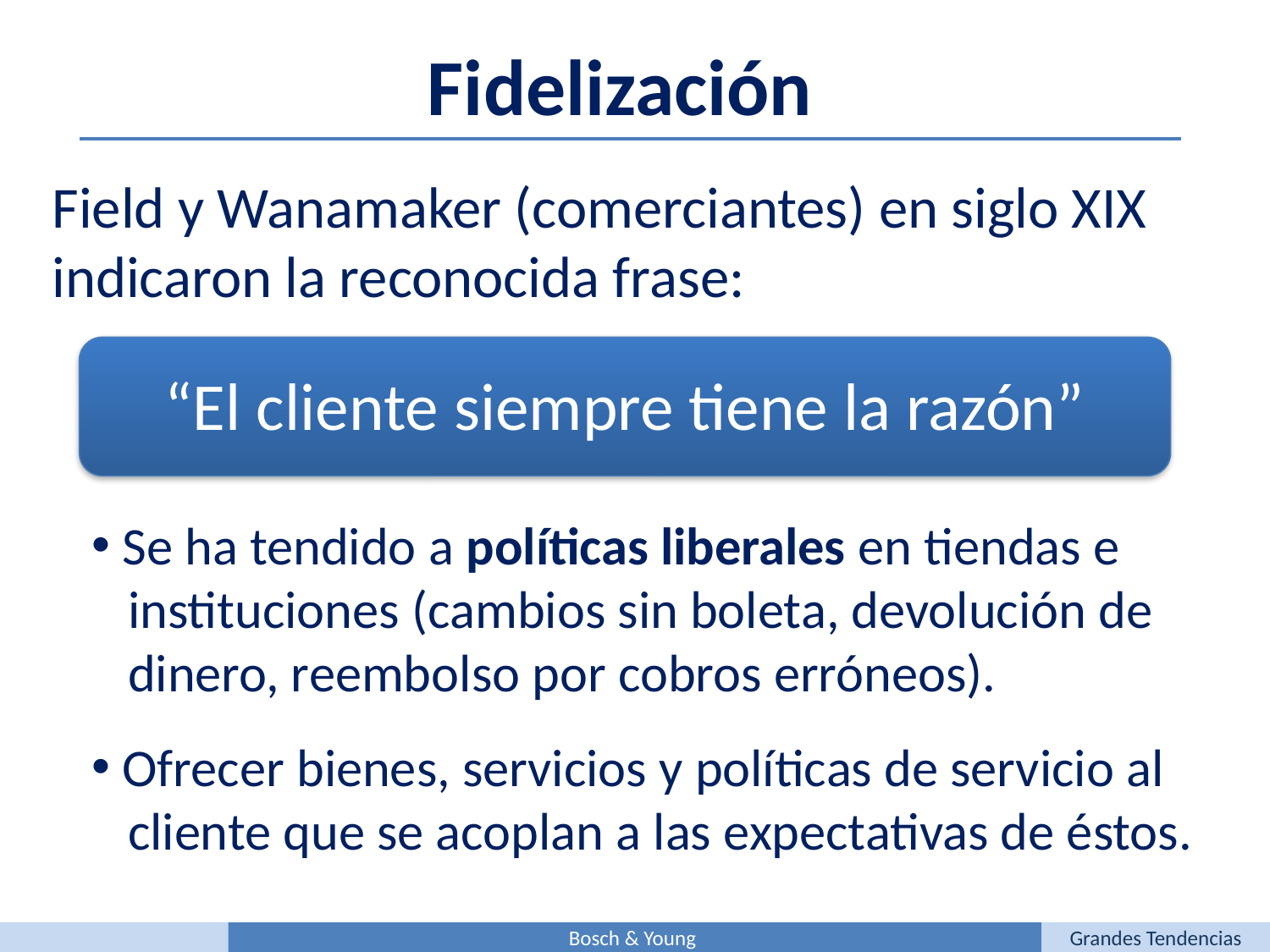

Fidelización
Field y Wanamaker (comerciantes) en siglo XIX indicaron la reconocida frase:

“El cliente siempre tiene la razón”
 Se ha tendido a políticas liberales en tiendas e
   instituciones (cambios sin boleta, devolución de
   dinero, reembolso por cobros erróneos).

 Ofrecer bienes, servicios y políticas de servicio al
   cliente que se acoplan a las expectativas de éstos.

Bosch & Young
Grandes Tendencias